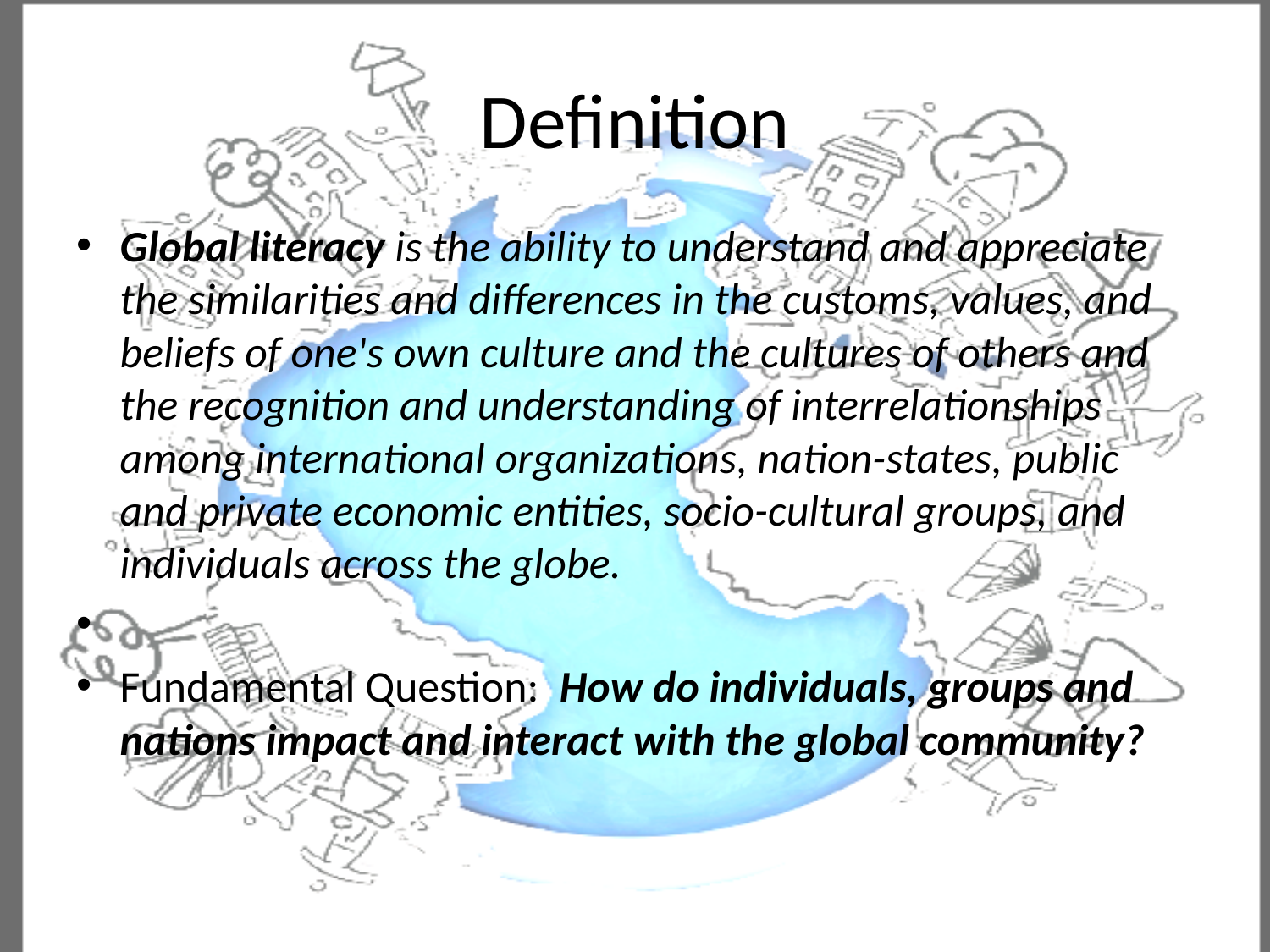

# Definition
Global literacy is the ability to understand and appreciate the similarities and differences in the customs, values, and beliefs of one's own culture and the cultures of others and the recognition and understanding of interrelationships among international organizations, nation-states, public and private economic entities, socio-cultural groups, and individuals across the globe.

Fundamental Question:  How do individuals, groups and nations impact and interact with the global community?